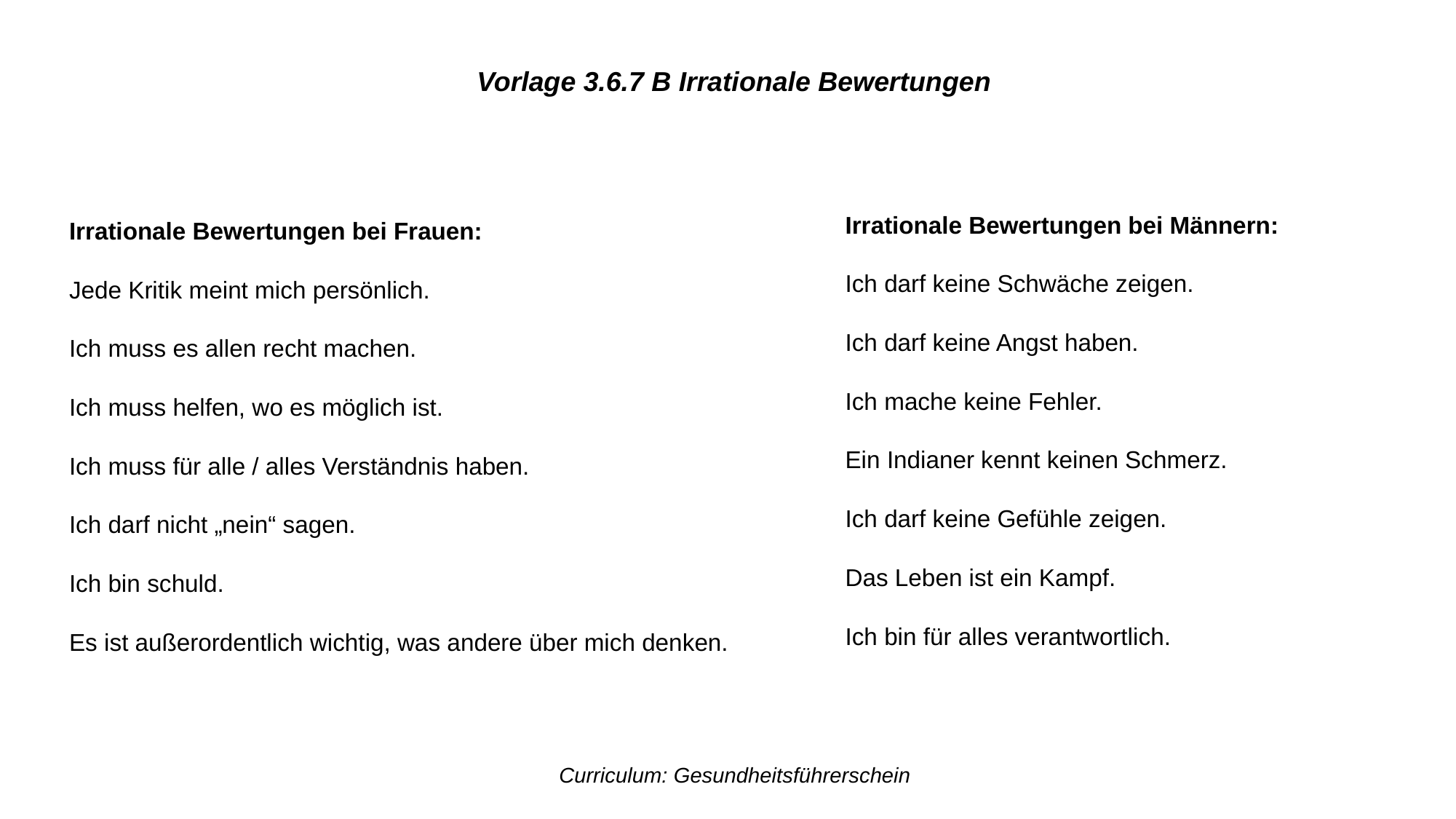

Vorlage 3.6.7 B Irrationale Bewertungen

Irrationale Bewertungen bei Frauen:
Jede Kritik meint mich persönlich.
Ich muss es allen recht machen.
Ich muss helfen, wo es möglich ist.
Ich muss für alle / alles Verständnis haben.
Ich darf nicht „nein“ sagen.
Ich bin schuld.
Es ist außerordentlich wichtig, was andere über mich denken.

Irrationale Bewertungen bei Männern:
Ich darf keine Schwäche zeigen.
Ich darf keine Angst haben.
Ich mache keine Fehler.
Ein Indianer kennt keinen Schmerz.
Ich darf keine Gefühle zeigen.
Das Leben ist ein Kampf.
Ich bin für alles verantwortlich.
Curriculum: Gesundheitsführerschein